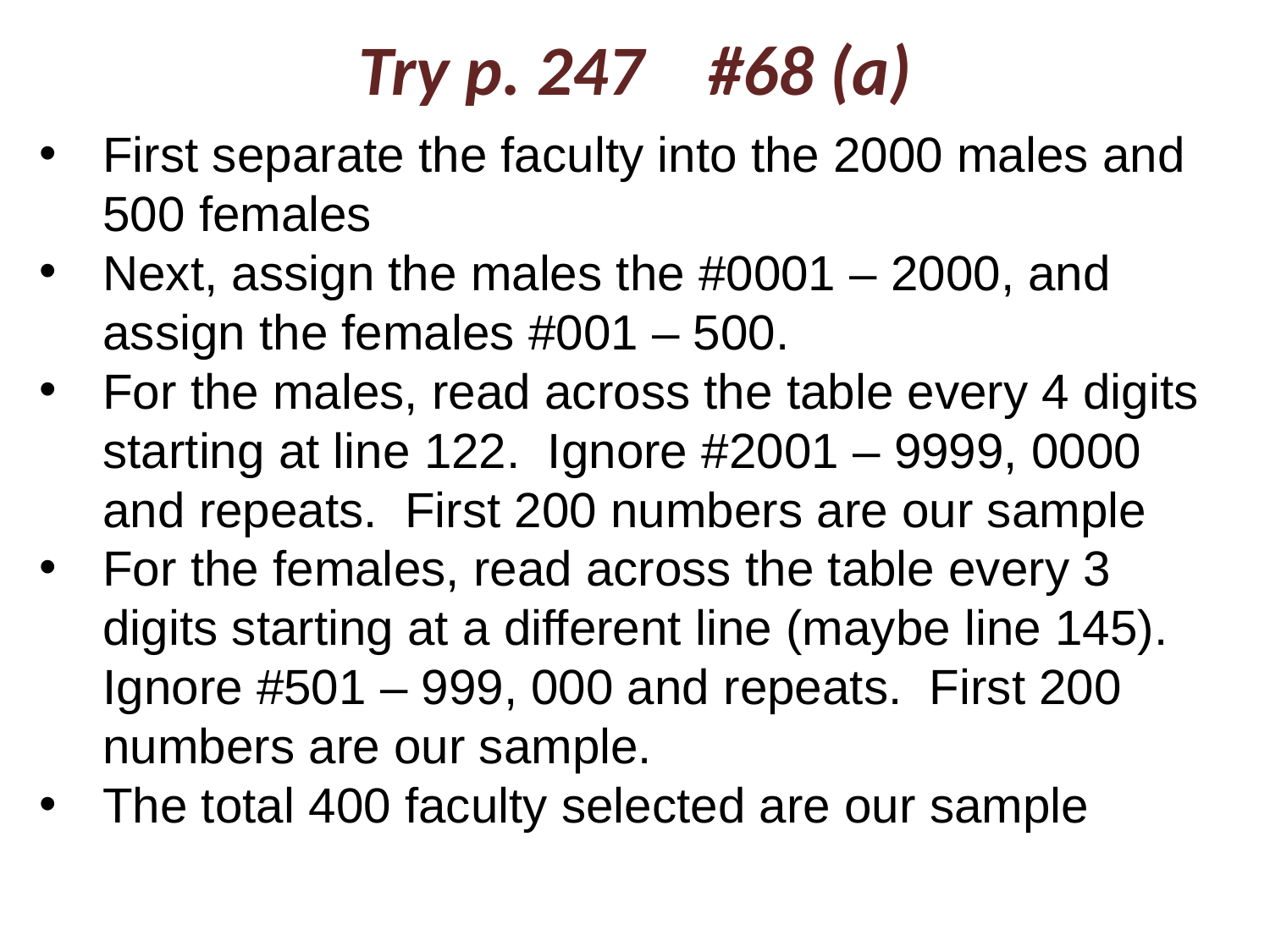

Try p. 247    #68 (a)
First separate the faculty into the 2000 males and 500 females
Next, assign the males the #0001 – 2000, and assign the females #001 – 500.
For the males, read across the table every 4 digits starting at line 122.  Ignore #2001 – 9999, 0000 and repeats.  First 200 numbers are our sample
For the females, read across the table every 3 digits starting at a different line (maybe line 145).  Ignore #501 – 999, 000 and repeats.  First 200 numbers are our sample.
The total 400 faculty selected are our sample